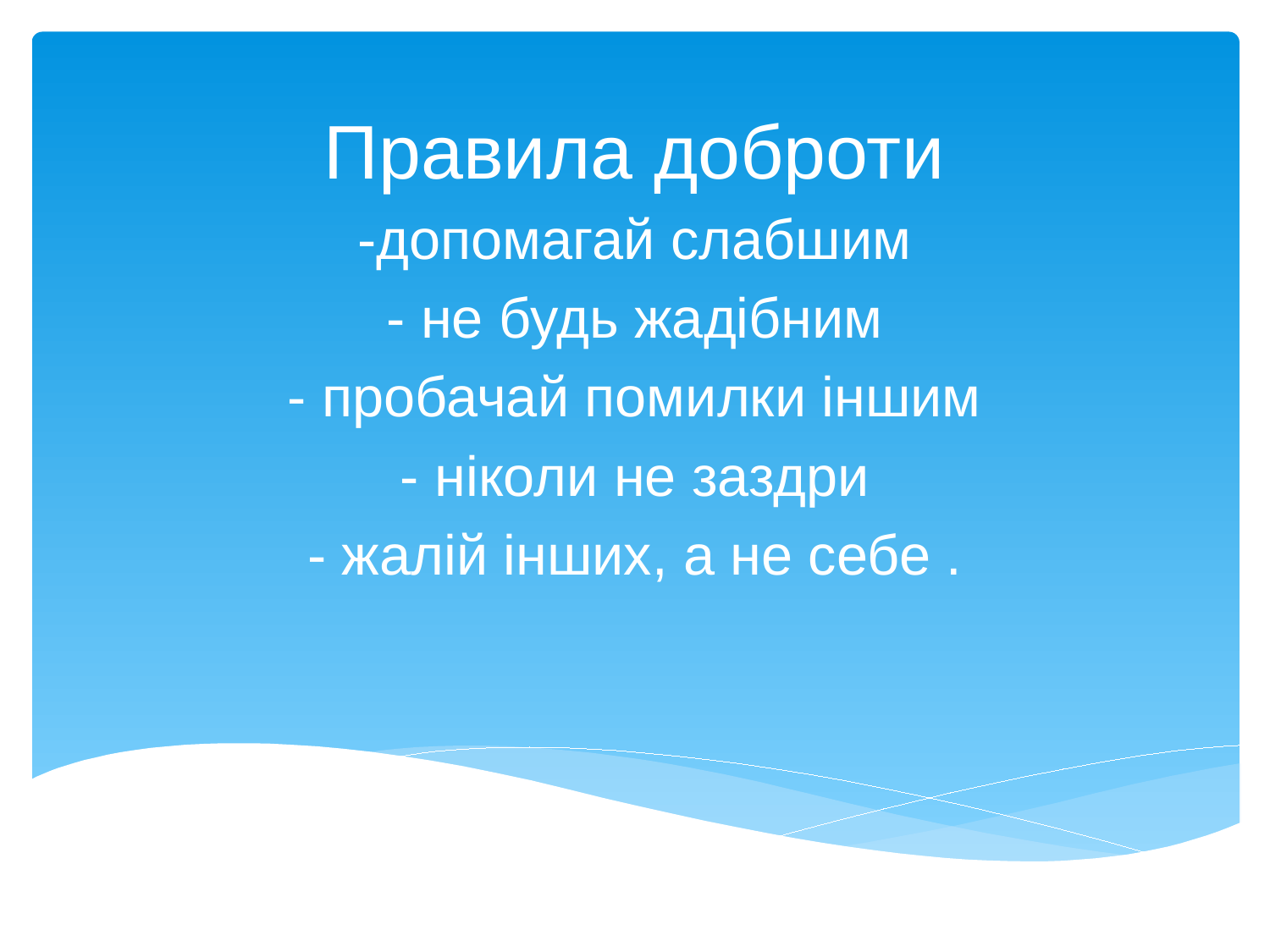

# Правила доброти
-допомагай слабшим
- не будь жадібним
- пробачай помилки іншим
- ніколи не заздри
- жалій інших, а не себе .